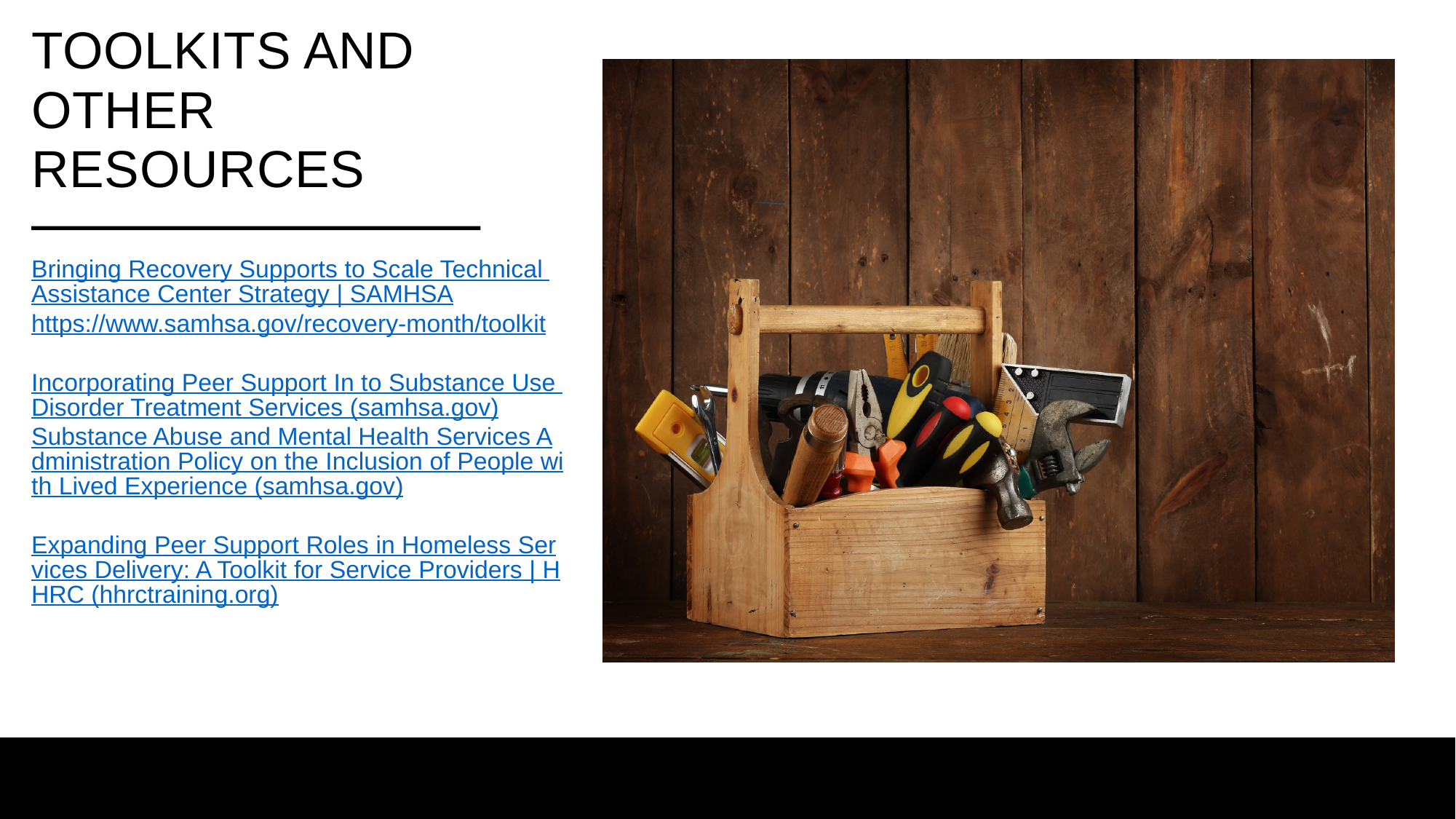

TOOLKITS AND OTHER RESOURCES

Bringing Recovery Supports to Scale Technical Assistance Center Strategy | SAMHSA
https://www.samhsa.gov/recovery-month/toolkit

Incorporating Peer Support In to Substance Use Disorder Treatment Services (samhsa.gov)
Substance Abuse and Mental Health Services Administration Policy on the Inclusion of People with Lived Experience (samhsa.gov)

Expanding Peer Support Roles in Homeless Services Delivery: A Toolkit for Service Providers | HHRC (hhrctraining.org)